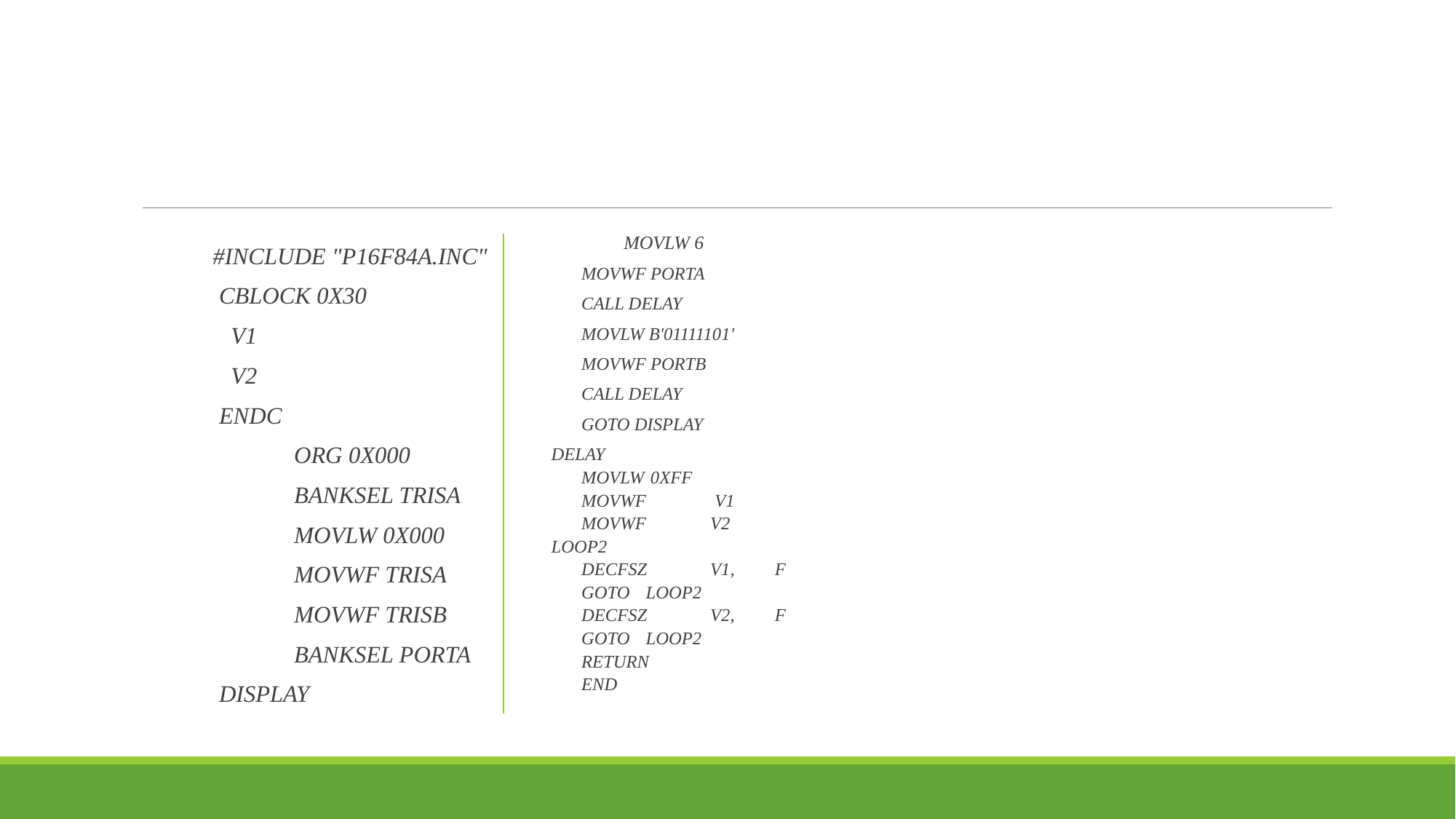

#
    MOVLW 6
	MOVWF PORTA
	CALL DELAY
	MOVLW B'01111101'
	MOVWF PORTB
	CALL DELAY
	GOTO DISPLAY
       DELAY
	MOVLW	 0XFF
	MOVWF	 V1
	MOVWF	V2
       LOOP2
	DECFSZ 	V1,	F
	GOTO 	LOOP2
	DECFSZ	V2,	F
	GOTO 	LOOP2
	RETURN
	END

#INCLUDE "P16F84A.INC"
 CBLOCK 0X30
   V1
   V2
 ENDC
	ORG 0X000
	BANKSEL TRISA
	MOVLW 0X000
	MOVWF TRISA
	MOVWF TRISB
	BANKSEL PORTA
 DISPLAY